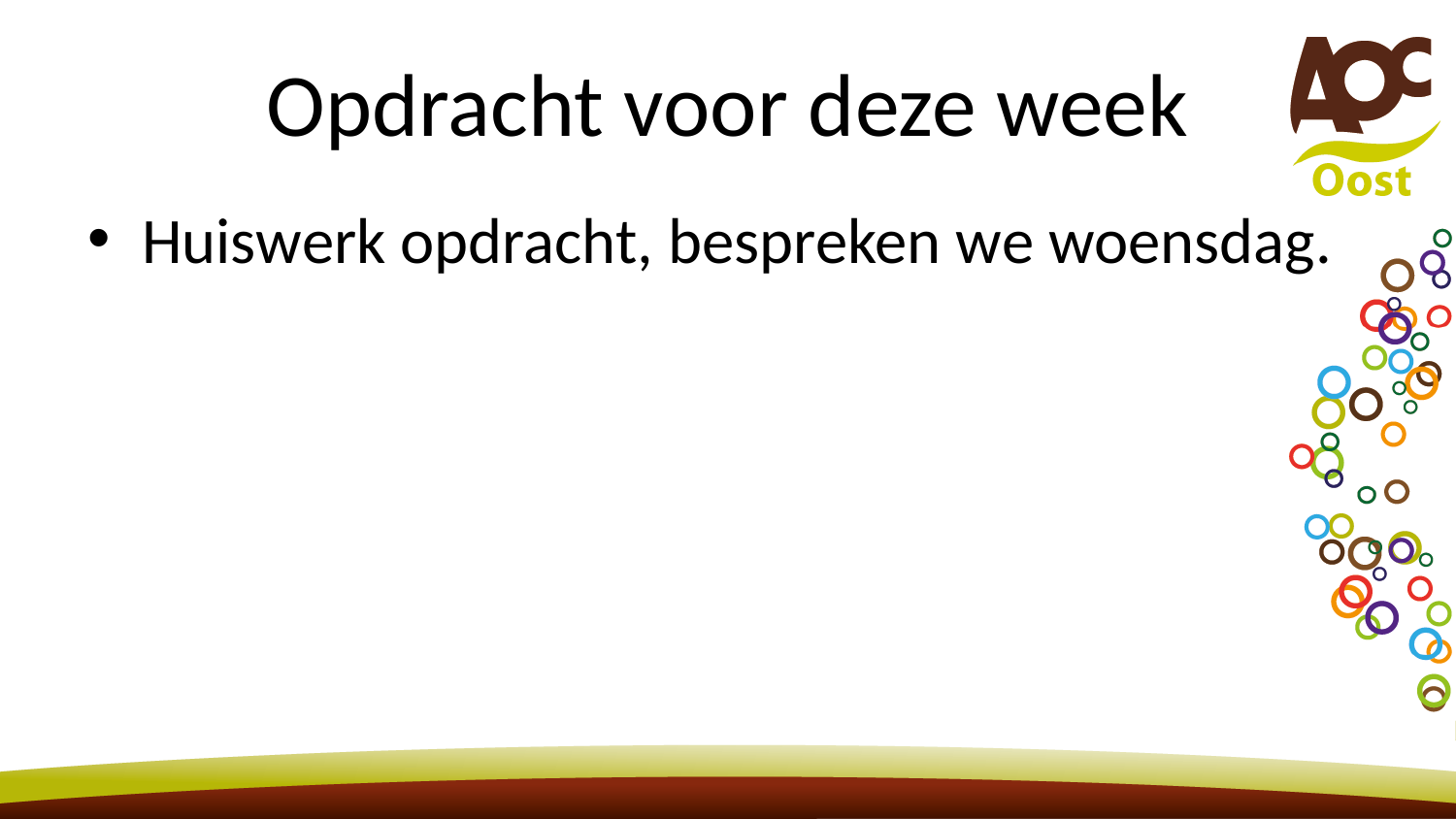

# Opdracht voor deze week
Huiswerk opdracht, bespreken we woensdag.